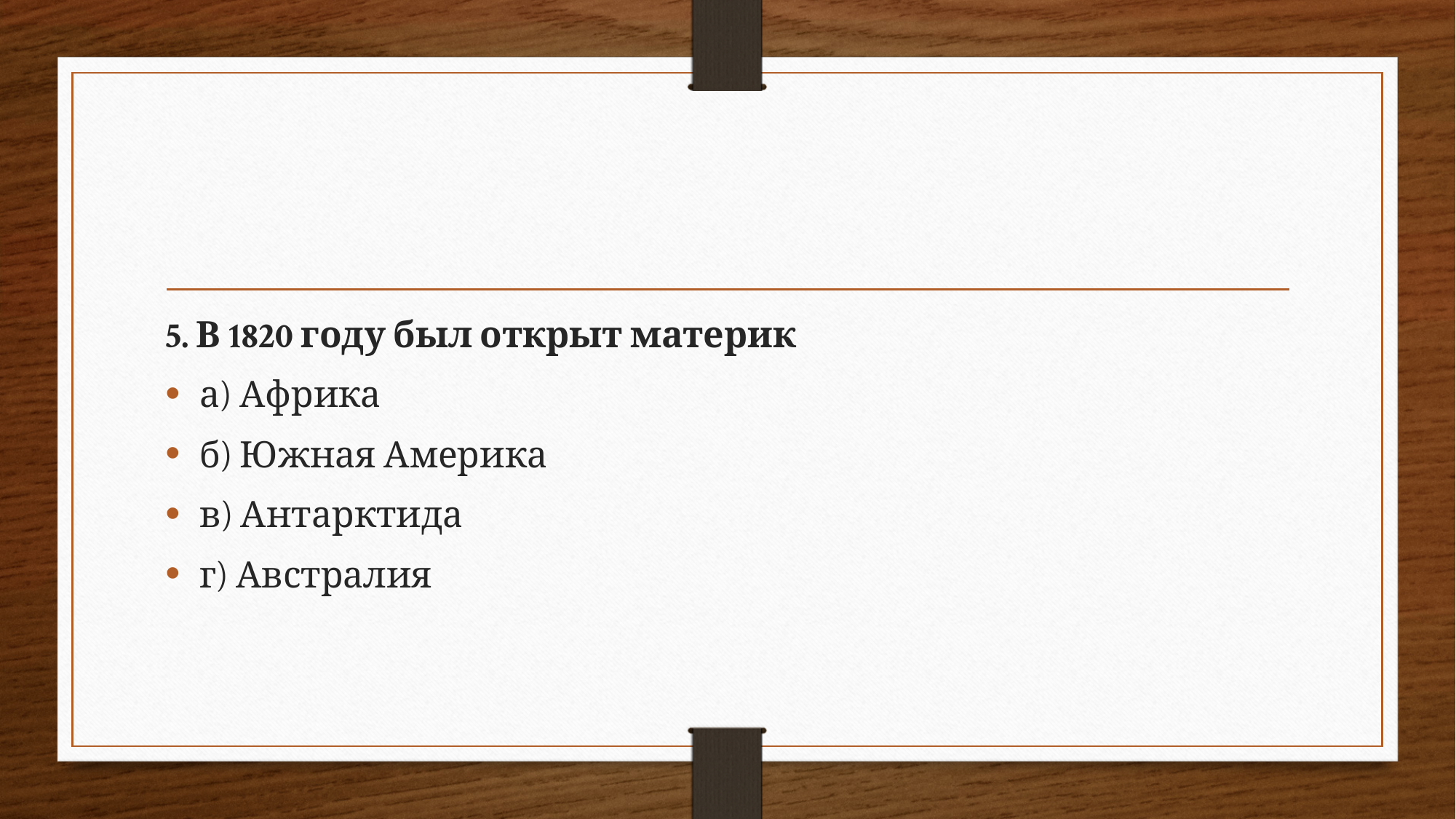

#
5. В 1820 году был открыт материк
а) Африка
б) Южная Америка
в) Антарктида
г) Австралия